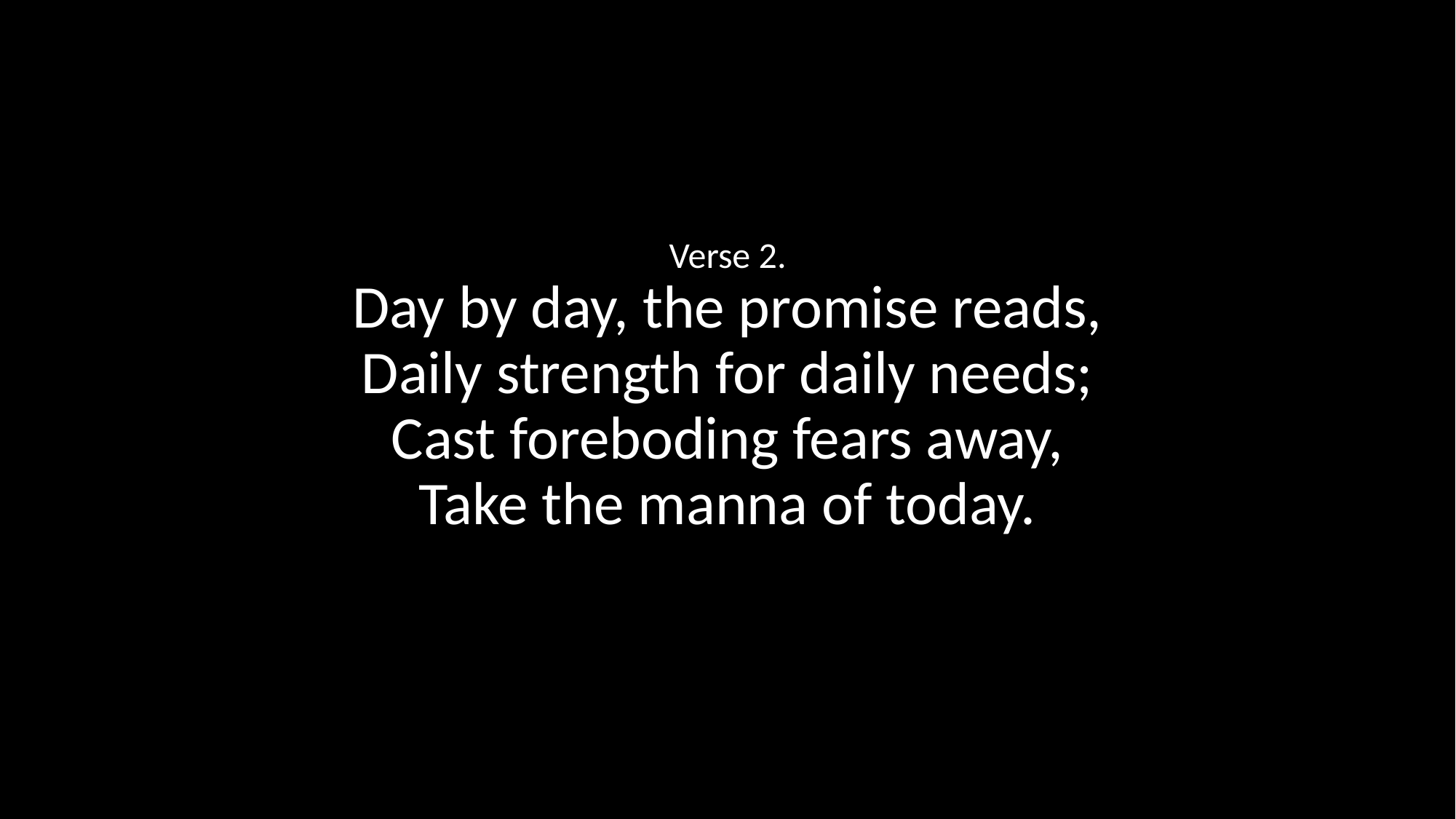

Verse 2.
Day by day, the promise reads,
Daily strength for daily needs;
Cast foreboding fears away,
Take the manna of today.